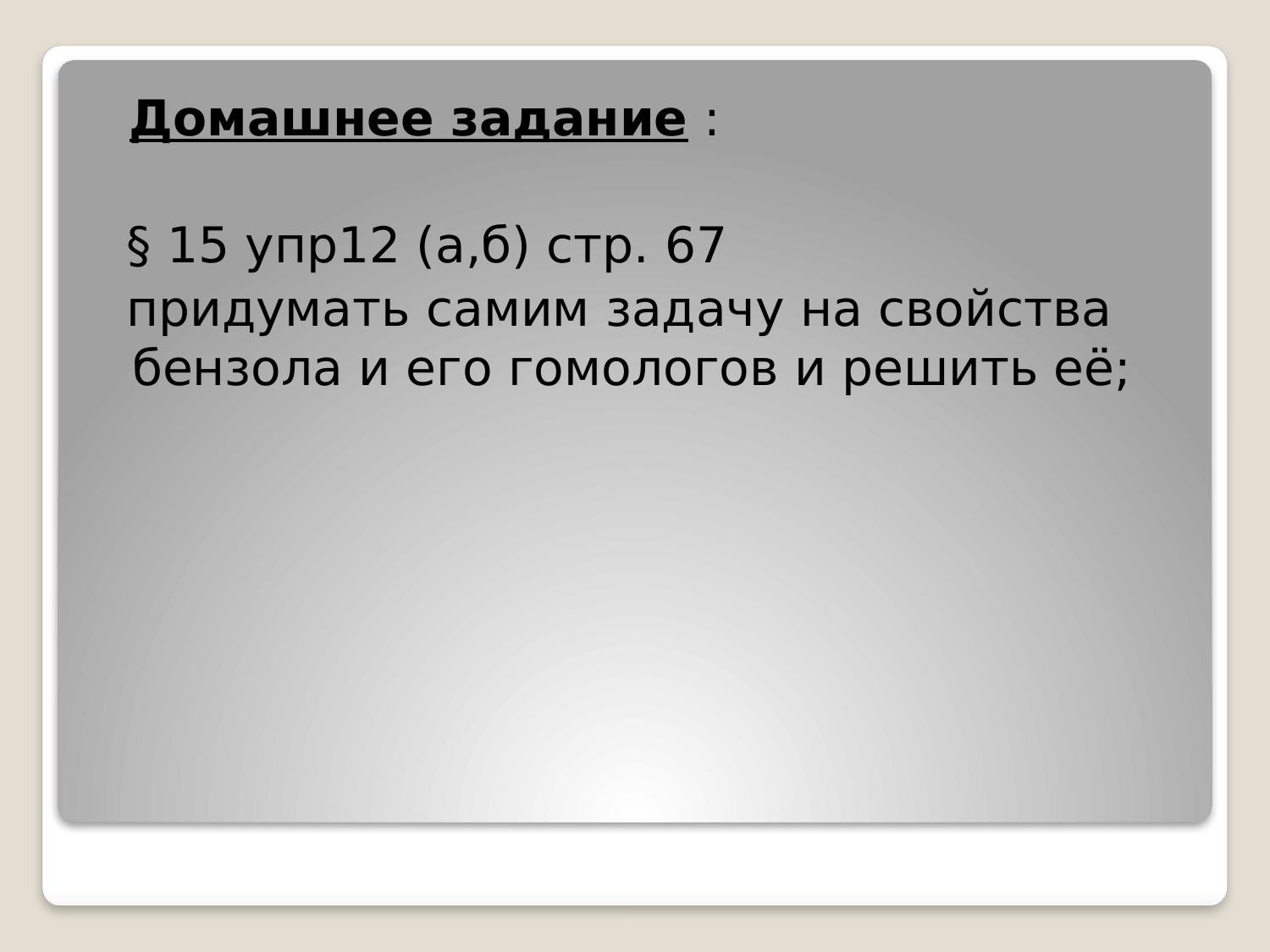

Домашнее задание :

  § 15 упр12 (а,б) стр. 67
  придумать самим задачу на свойства бензола и его гомологов и решить её;

#